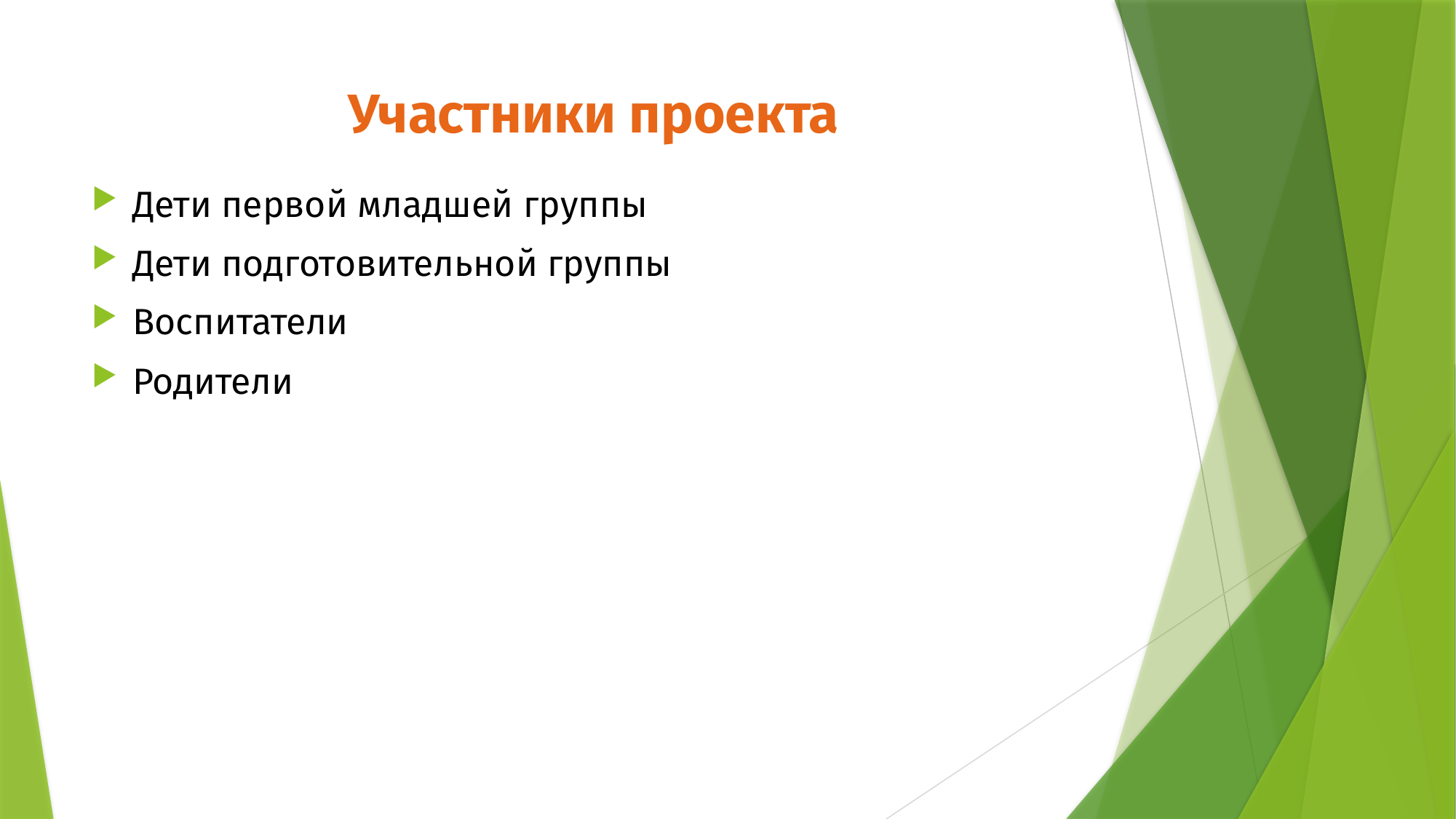

# Участники проекта
Дети первой младшей группы
Дети подготовительной группы
Воспитатели
Родители